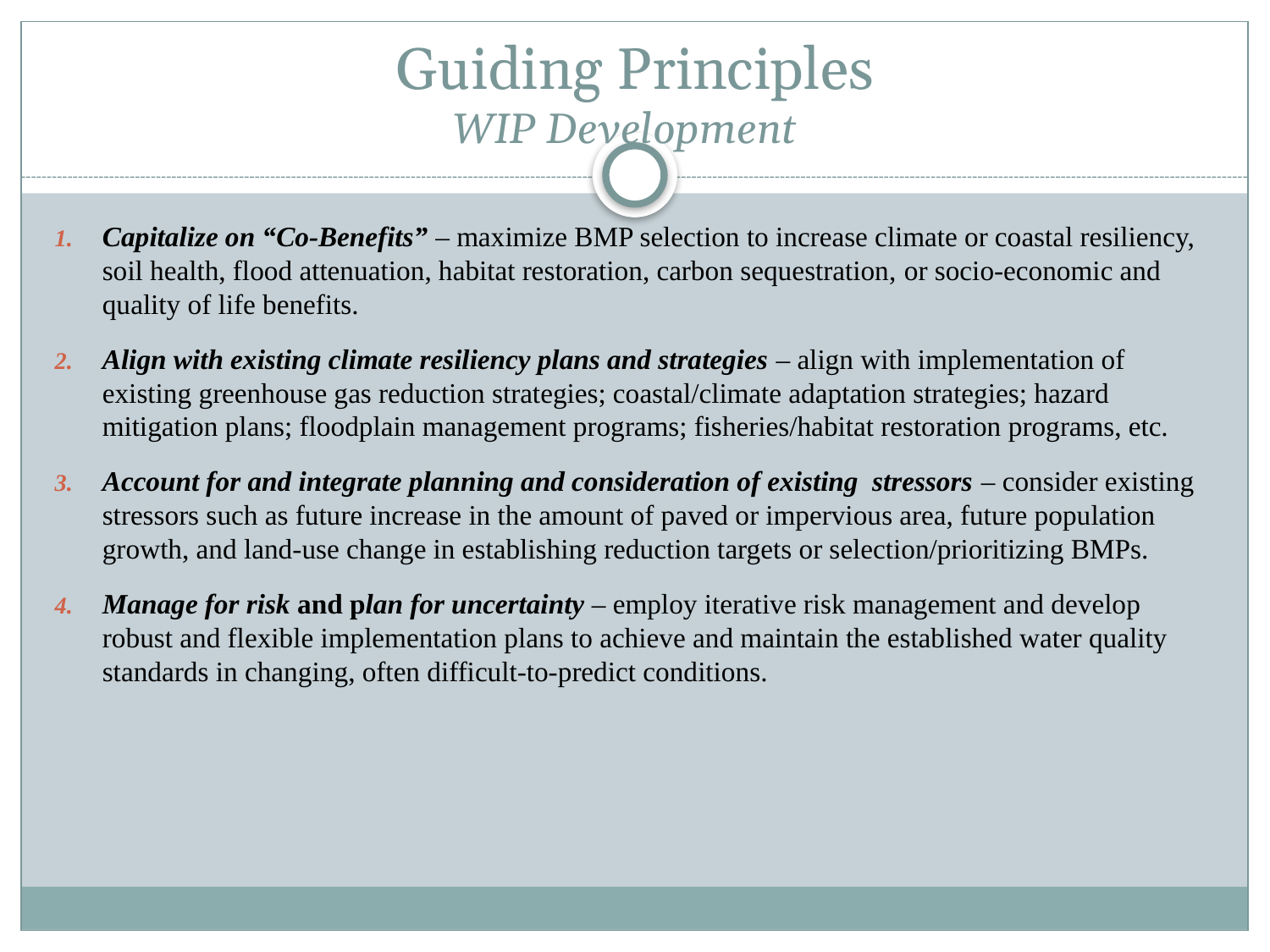

# Guiding Principles WIP Development
Capitalize on “Co-Benefits” – maximize BMP selection to increase climate or coastal resiliency, soil health, flood attenuation, habitat restoration, carbon sequestration, or socio-economic and quality of life benefits.
Align with existing climate resiliency plans and strategies – align with implementation of existing greenhouse gas reduction strategies; coastal/climate adaptation strategies; hazard mitigation plans; floodplain management programs; fisheries/habitat restoration programs, etc.
Account for and integrate planning and consideration of existing  stressors – consider existing stressors such as future increase in the amount of paved or impervious area, future population growth, and land-use change in establishing reduction targets or selection/prioritizing BMPs.
Manage for risk and plan for uncertainty – employ iterative risk management and develop robust and flexible implementation plans to achieve and maintain the established water quality standards in changing, often difficult-to-predict conditions.